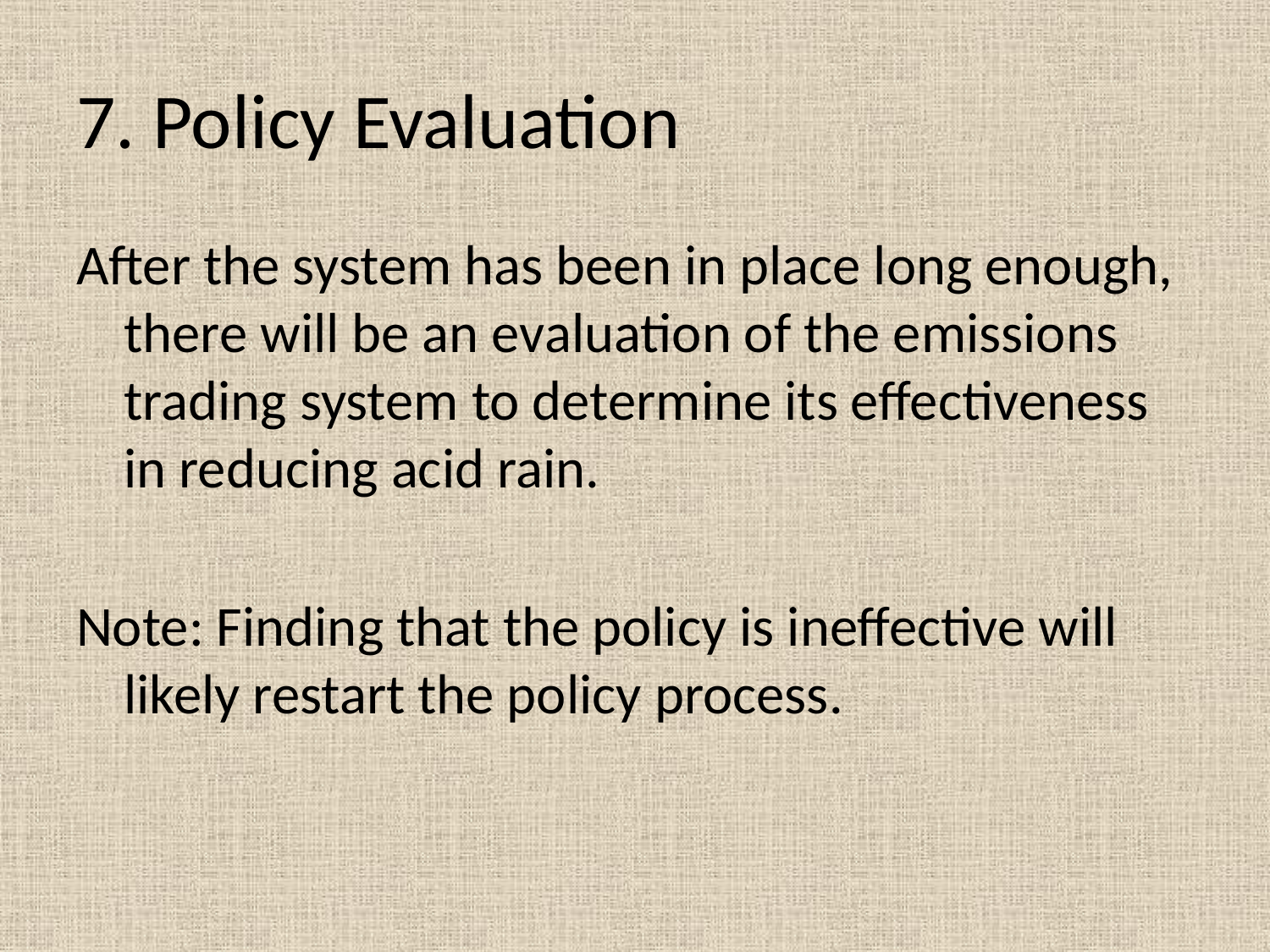

# 7. Policy Evaluation
After the system has been in place long enough, there will be an evaluation of the emissions trading system to determine its effectiveness in reducing acid rain.

Note: Finding that the policy is ineffective will likely restart the policy process.